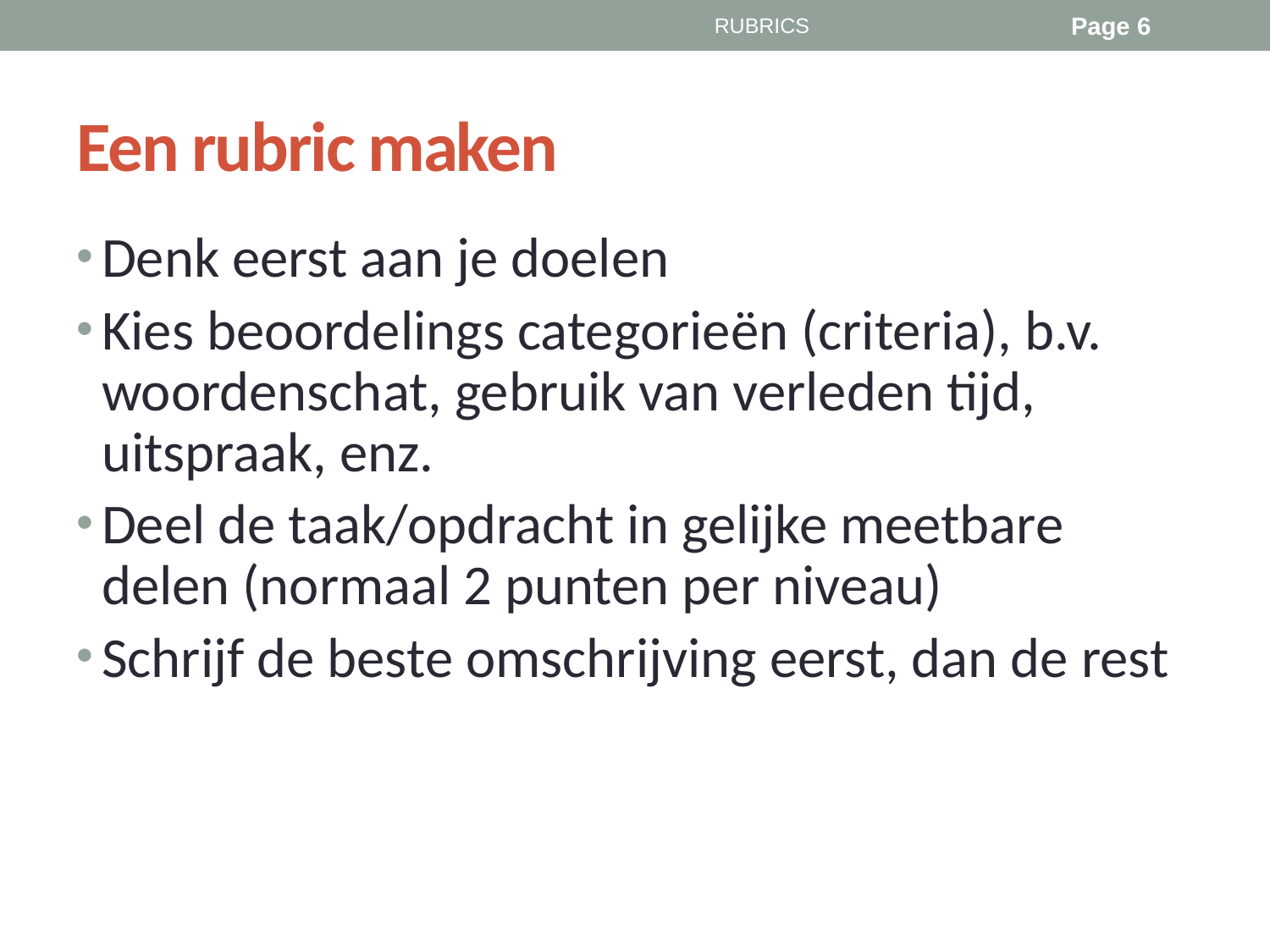

RUBRICS
Page 6
# Een rubric maken
Denk eerst aan je doelen
Kies beoordelings categorieën (criteria), b.v. woordenschat, gebruik van verleden tijd, uitspraak, enz.
Deel de taak/opdracht in gelijke meetbare delen (normaal 2 punten per niveau)
Schrijf de beste omschrijving eerst, dan de rest